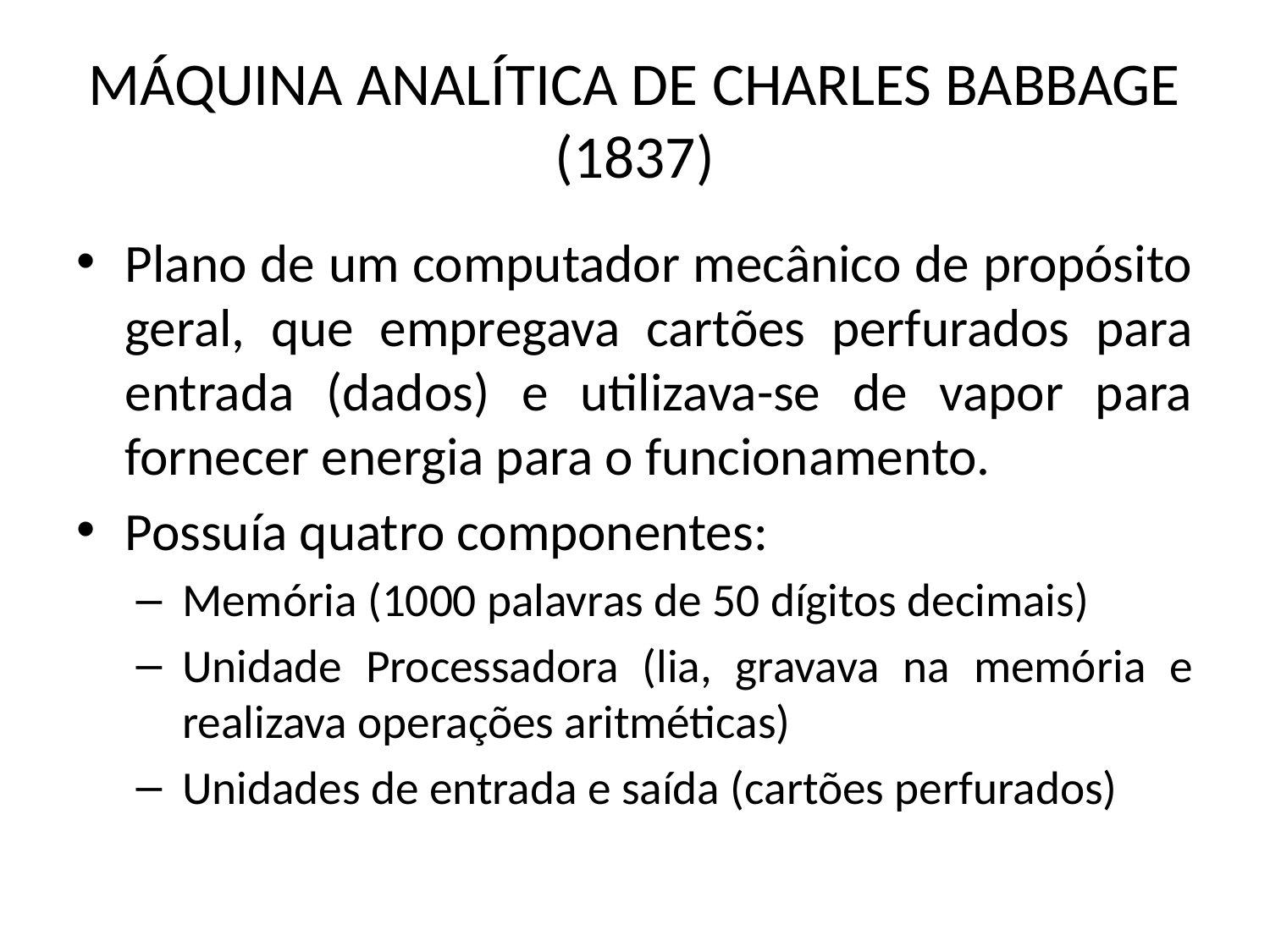

# MÁQUINA ANALÍTICA DE CHARLES BABBAGE (1837)
Plano de um computador mecânico de propósito geral, que empregava cartões perfurados para entrada (dados) e utilizava-se de vapor para fornecer energia para o funcionamento.
Possuía quatro componentes:
Memória (1000 palavras de 50 dígitos decimais)
Unidade Processadora (lia, gravava na memória e realizava operações aritméticas)
Unidades de entrada e saída (cartões perfurados)